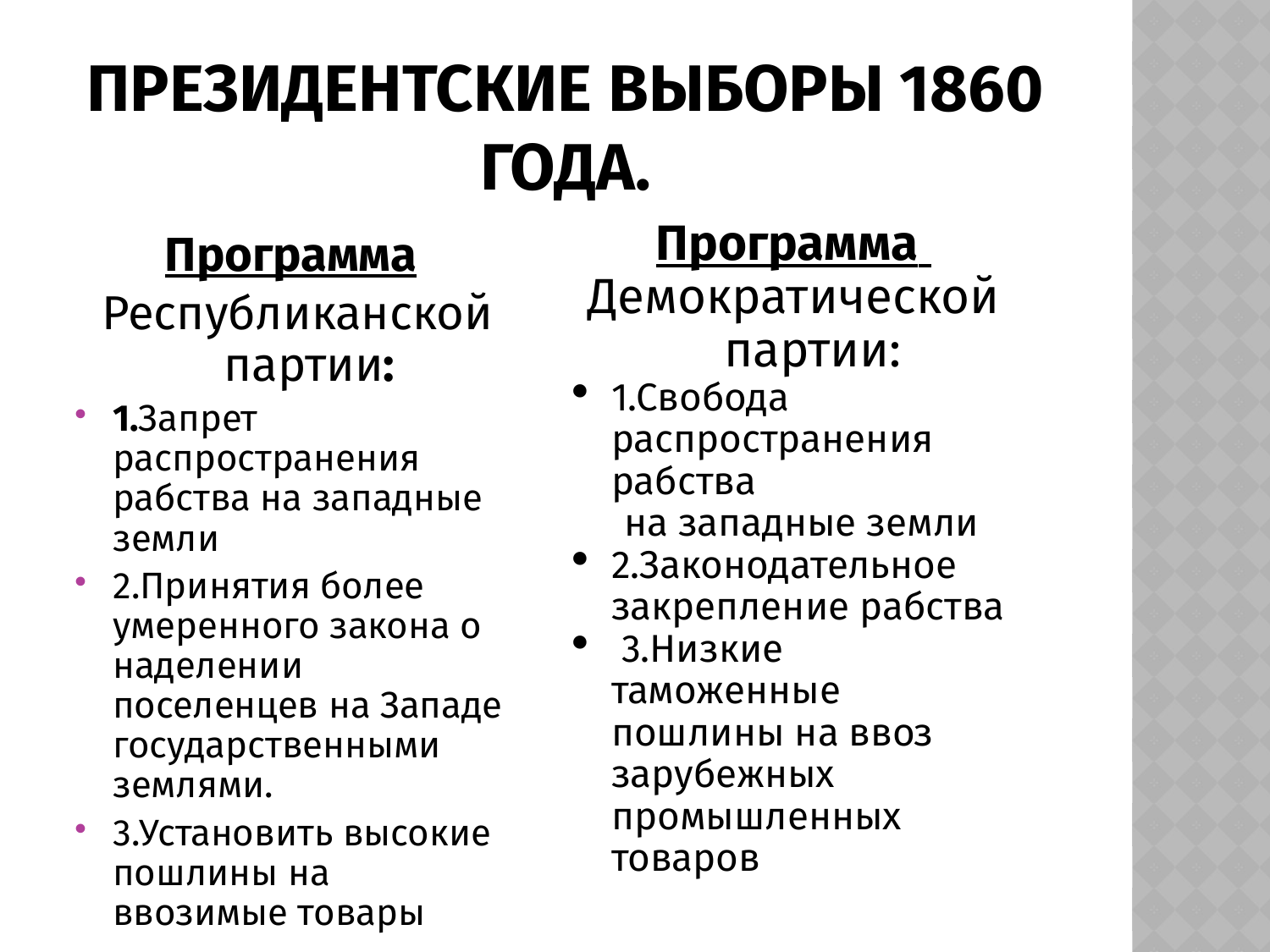

# Президентские выборы 1860 года.
Программа
Демократической партии:
1.Свобода распространения рабства
     на западные земли
2.Законодательное закрепление рабства
 3.Низкие таможенные пошлины на ввоз зарубежных промышленных товаров
Программа
 Республиканской партии:
1.Запрет распространения рабства на западные земли
2.Принятия более умеренного закона о наделении  поселенцев на Западе государственными землями.
3.Установить высокие пошлины на ввозимые товары